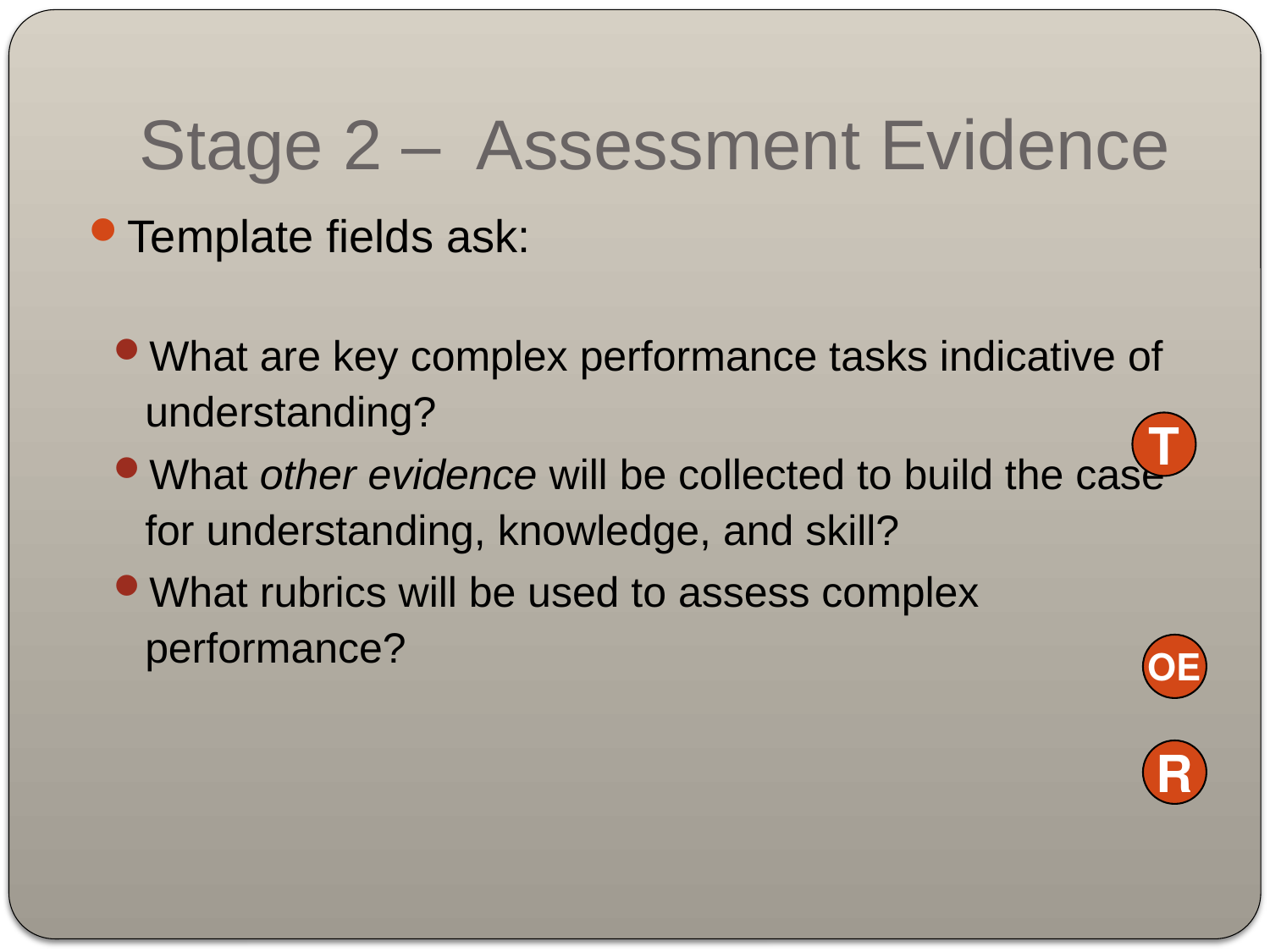

# Stage 2 –  Assessment Evidence
Template fields ask:
What are key complex performance tasks indicative of understanding?
What other evidence will be collected to build the case for understanding, knowledge, and skill?
What rubrics will be used to assess complex performance?
T
OE
R